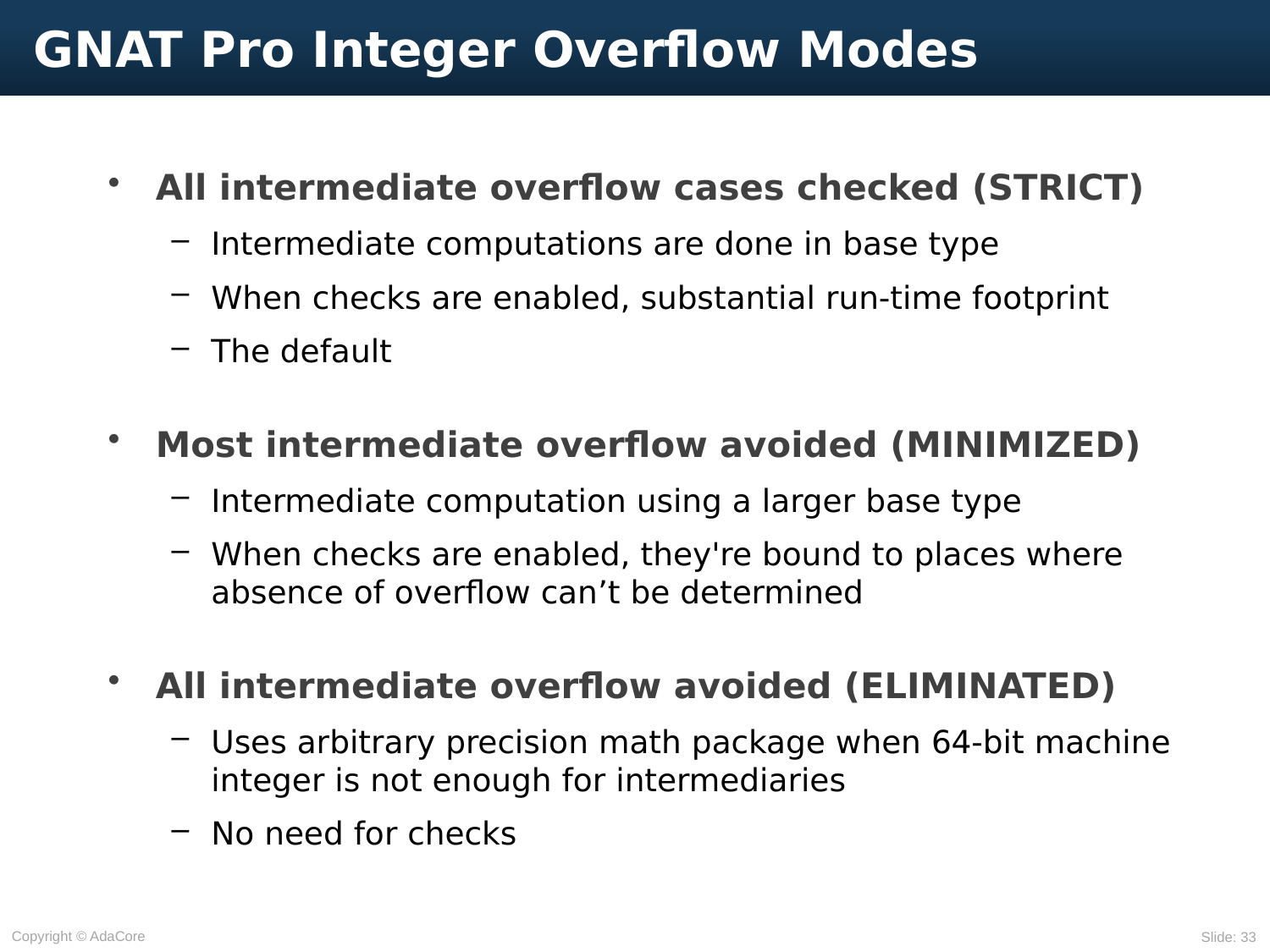

# GNAT Pro Integer Overflow Modes
All intermediate overflow cases checked (STRICT)
Intermediate computations are done in base type
When checks are enabled, substantial run-time footprint
The default
Most intermediate overflow avoided (MINIMIZED)
Intermediate computation using a larger base type
When checks are enabled, they're bound to places where absence of overflow can’t be determined
All intermediate overflow avoided (ELIMINATED)
Uses arbitrary precision math package when 64-bit machine integer is not enough for intermediaries
No need for checks